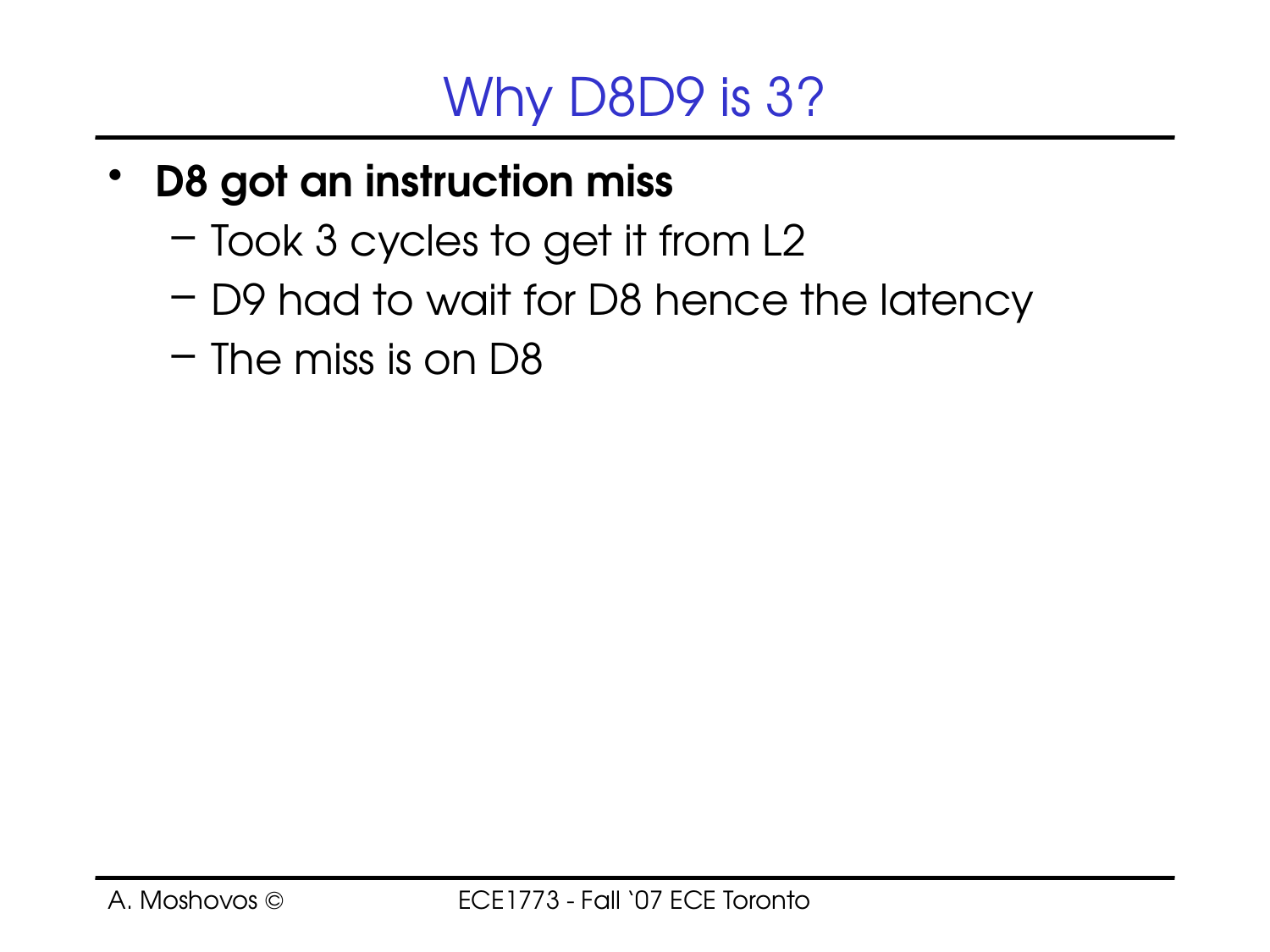

# Why D8D9 is 3?
D8 got an instruction miss
Took 3 cycles to get it from L2
D9 had to wait for D8 hence the latency
The miss is on D8
A. Moshovos ©
ECE1773 - Fall ‘07 ECE Toronto